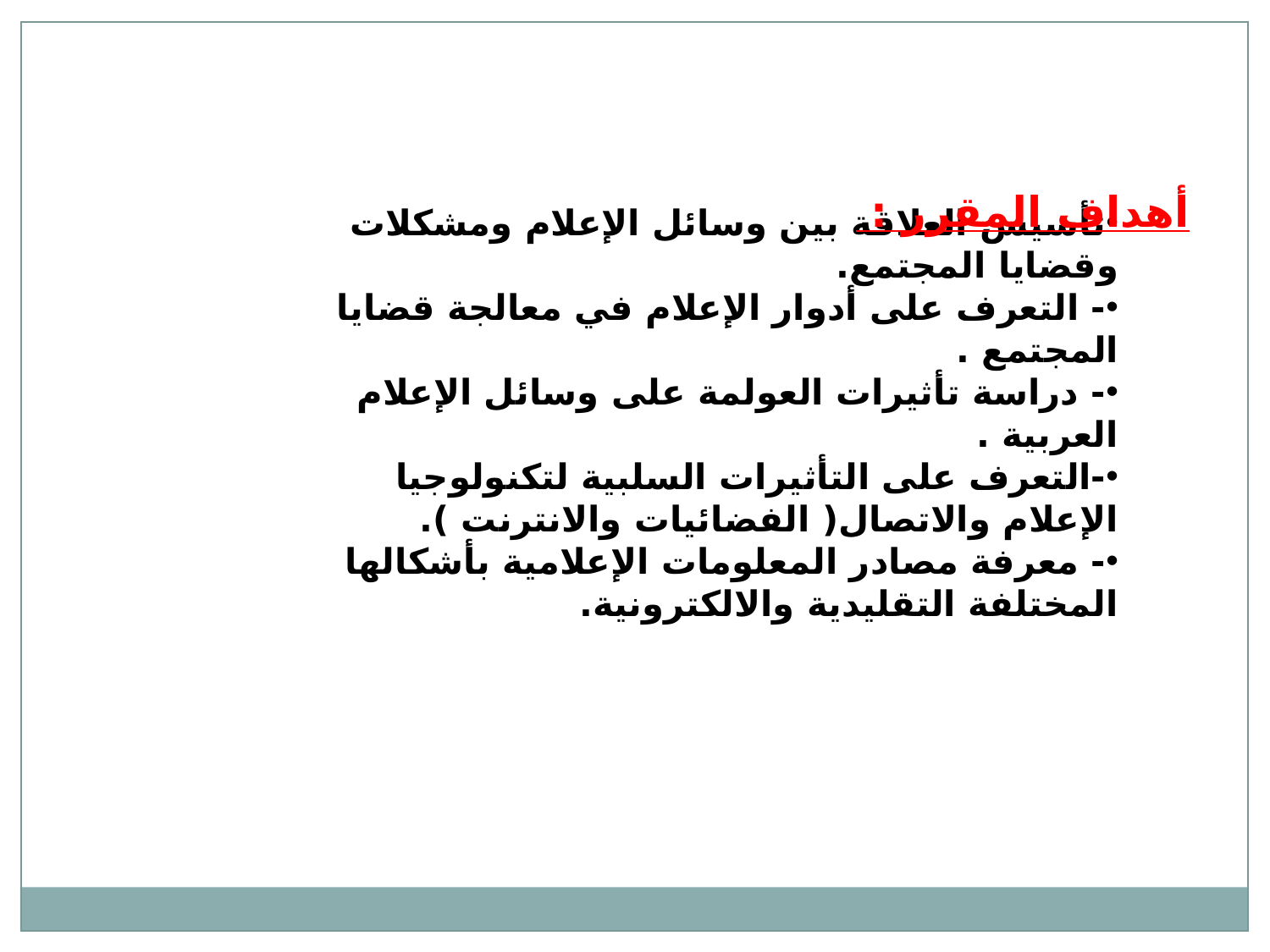

أهداف المقرر :
تأسيس العلاقة بين وسائل الإعلام ومشكلات وقضايا المجتمع.
- التعرف على أدوار الإعلام في معالجة قضايا المجتمع .
- دراسة تأثيرات العولمة على وسائل الإعلام العربية .
-التعرف على التأثيرات السلبية لتكنولوجيا الإعلام والاتصال( الفضائيات والانترنت ).
- معرفة مصادر المعلومات الإعلامية بأشكالها المختلفة التقليدية والالكترونية.